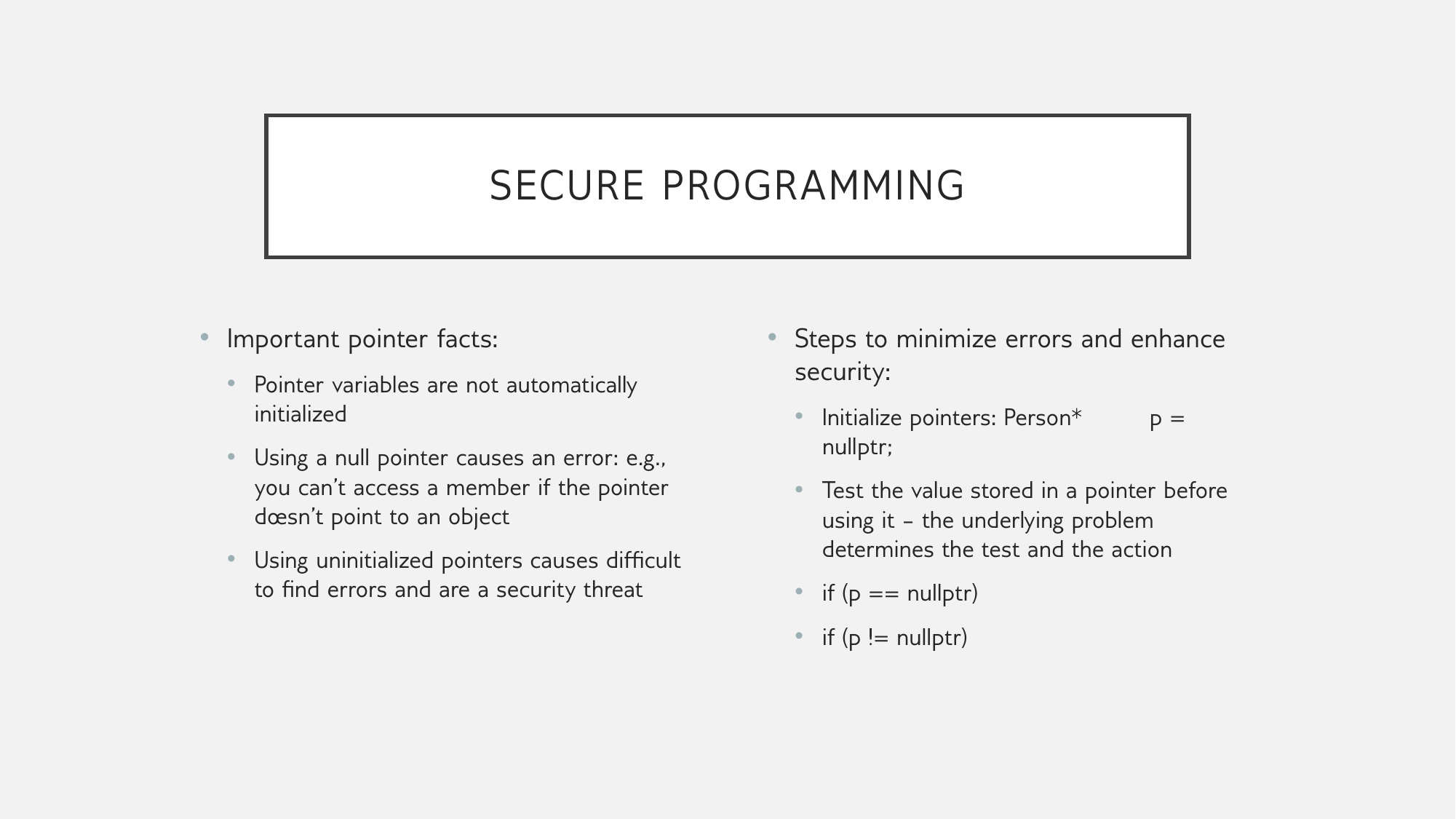

# Secure Programming
Important pointer facts:
Pointer variables are not automatically initialized
Using a null pointer causes an error: e.g., you can’t access a member if the pointer doesn’t point to an object
Using uninitialized pointers causes difficult to find errors and are a security threat
Steps to minimize errors and enhance security:
Initialize pointers: Person*	p = nullptr;
Test the value stored in a pointer before using it – the underlying problem determines the test and the action
if (p == nullptr)
if (p != nullptr)